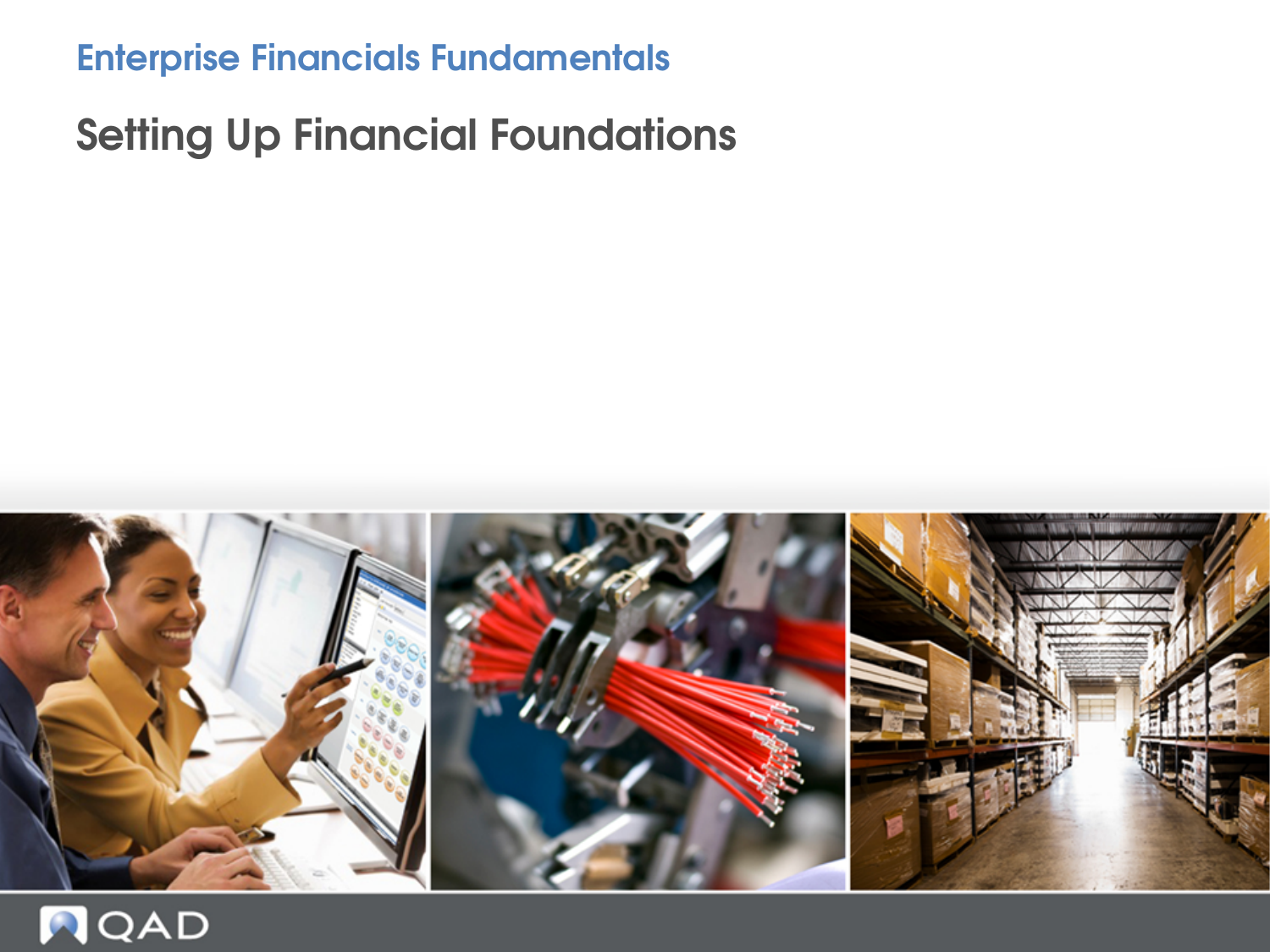

Enterprise Financials Fundamentals
# Setting Up Financial Foundations